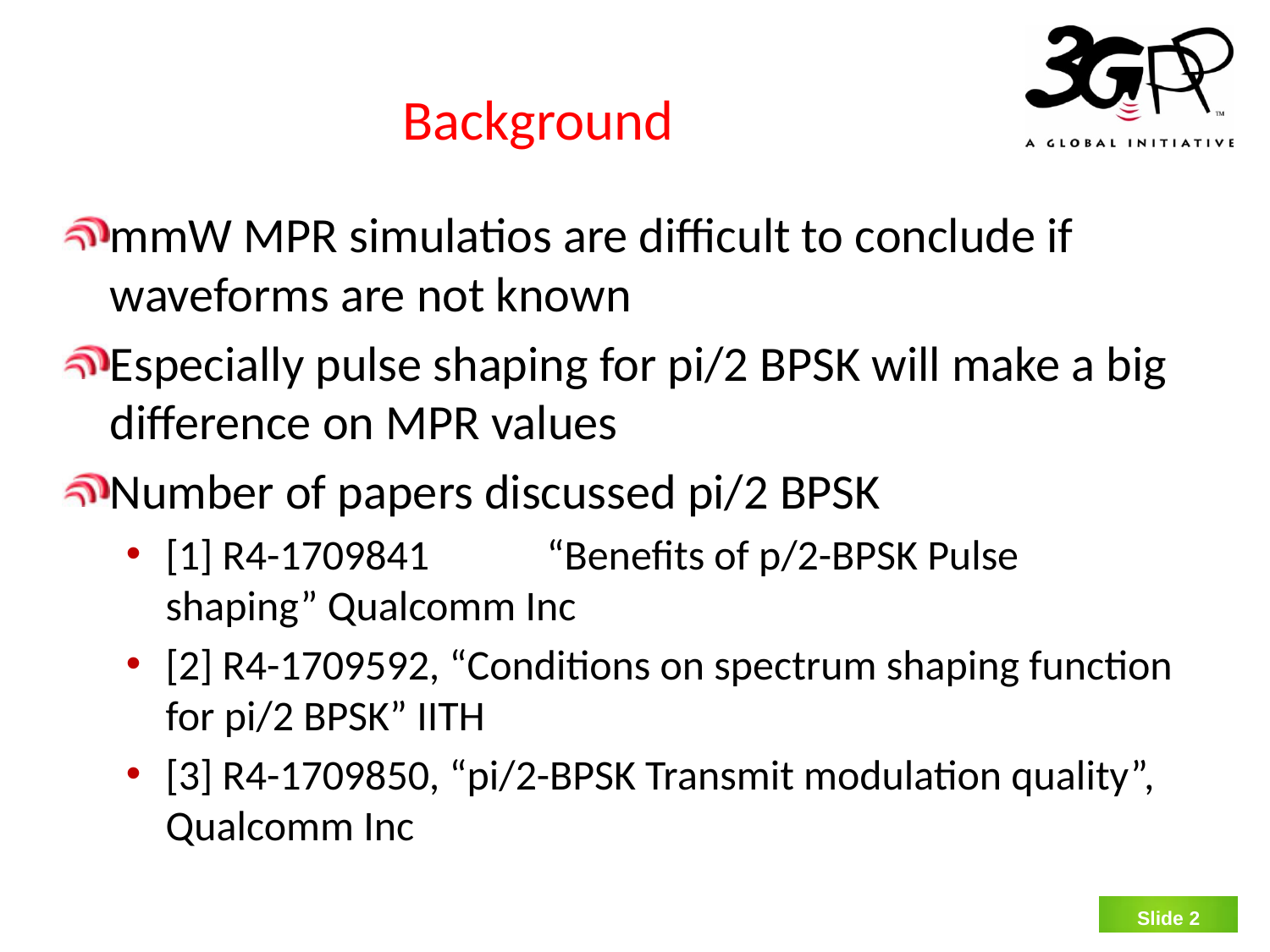

# Background
mmW MPR simulatios are difficult to conclude if waveforms are not known
Especially pulse shaping for pi/2 BPSK will make a big difference on MPR values
Number of papers discussed pi/2 BPSK
[1] R4-1709841	“Benefits of p/2-BPSK Pulse shaping” Qualcomm Inc
[2] R4-1709592, “Conditions on spectrum shaping function for pi/2 BPSK” IITH
[3] R4-1709850, “pi/2-BPSK Transmit modulation quality”, Qualcomm Inc
Slide 2